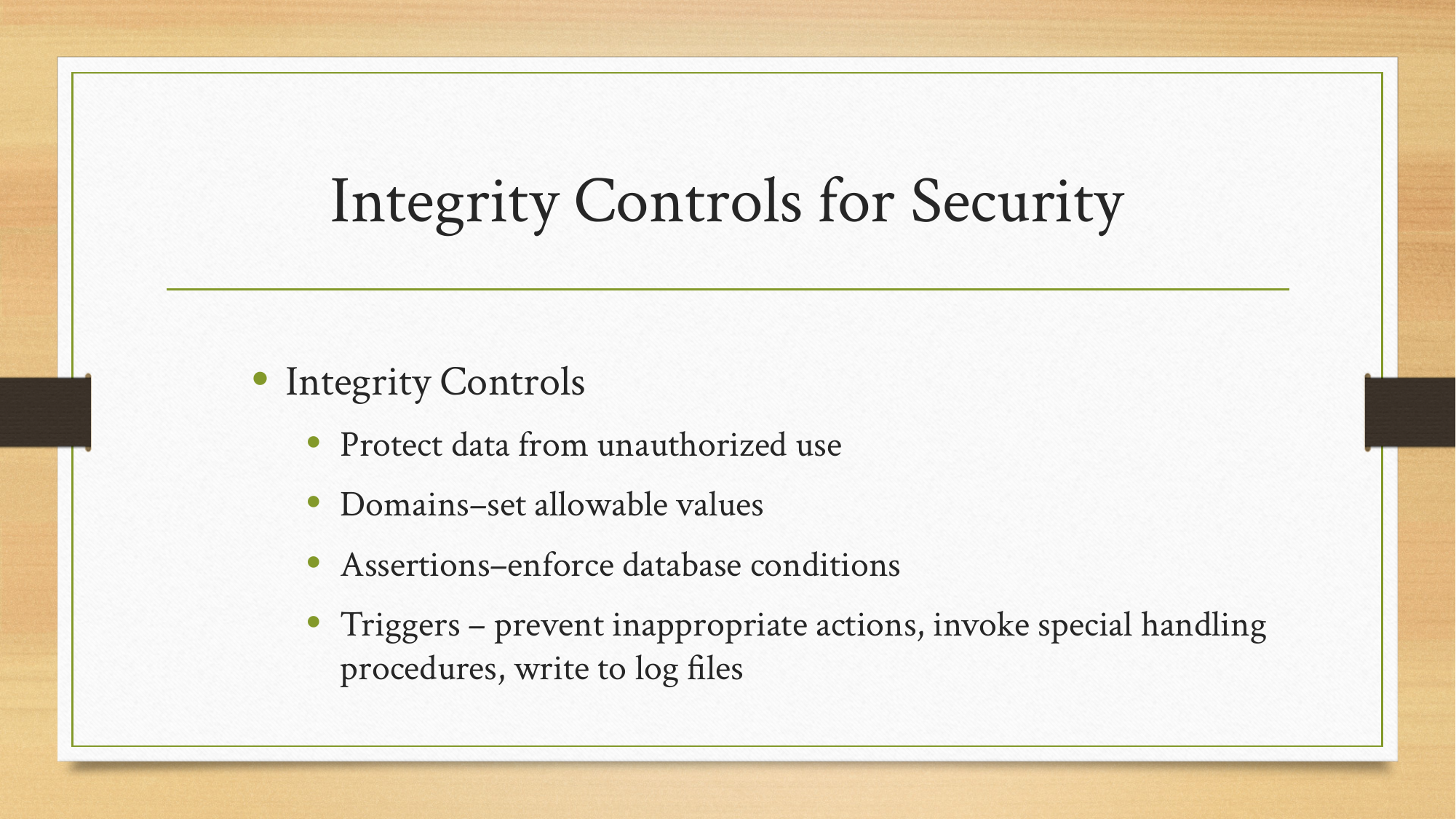

# Integrity Controls for Security
Integrity Controls
Protect data from unauthorized use
Domains–set allowable values
Assertions–enforce database conditions
Triggers – prevent inappropriate actions, invoke special handling procedures, write to log files